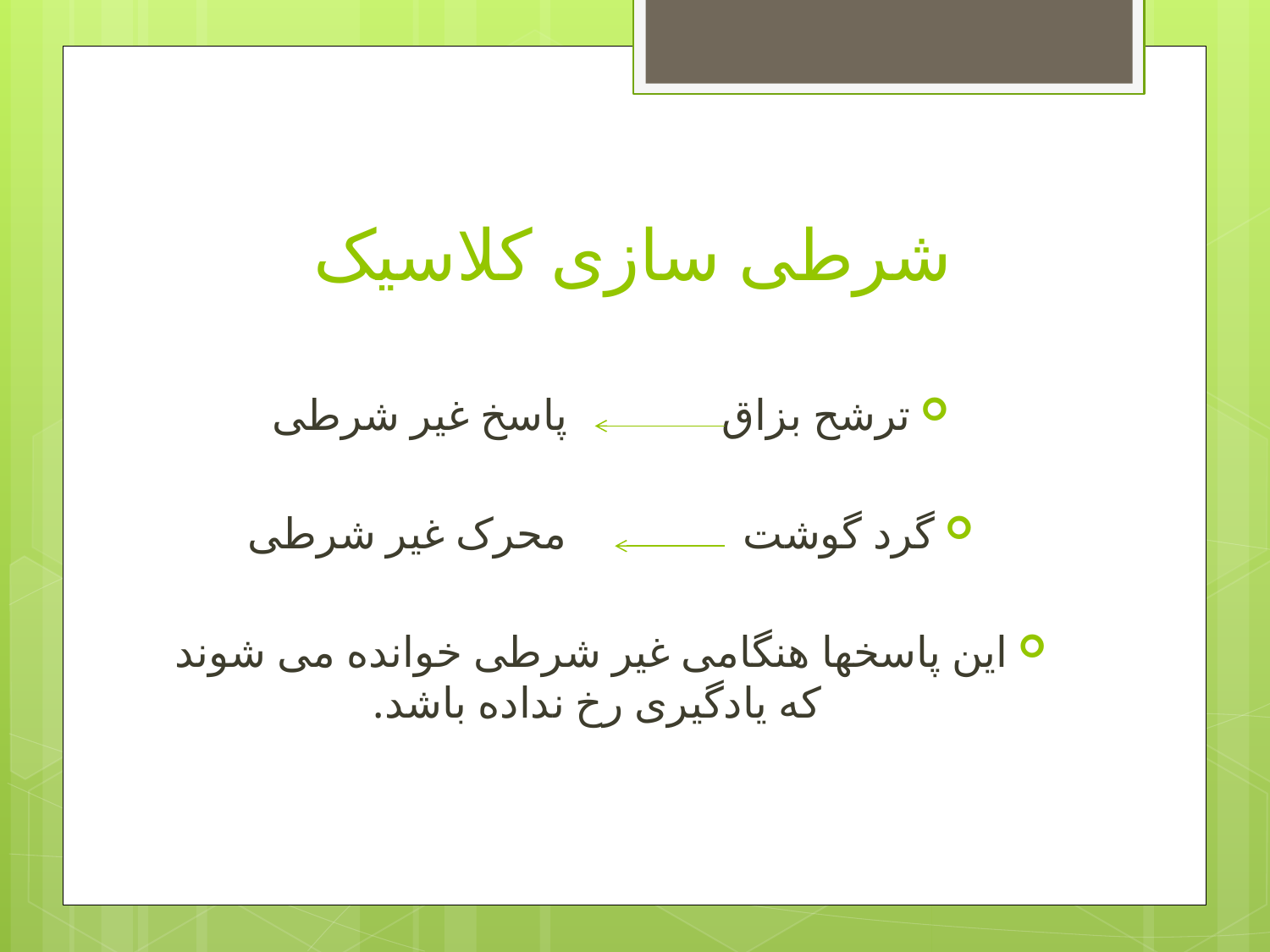

# شرطی سازی کلاسیک

ترشح بزاق              پاسخ غیر شرطی

گرد گوشت                محرک غیر شرطی

این پاسخها هنگامی غیر شرطی خوانده می شوند که یادگیری رخ نداده باشد.